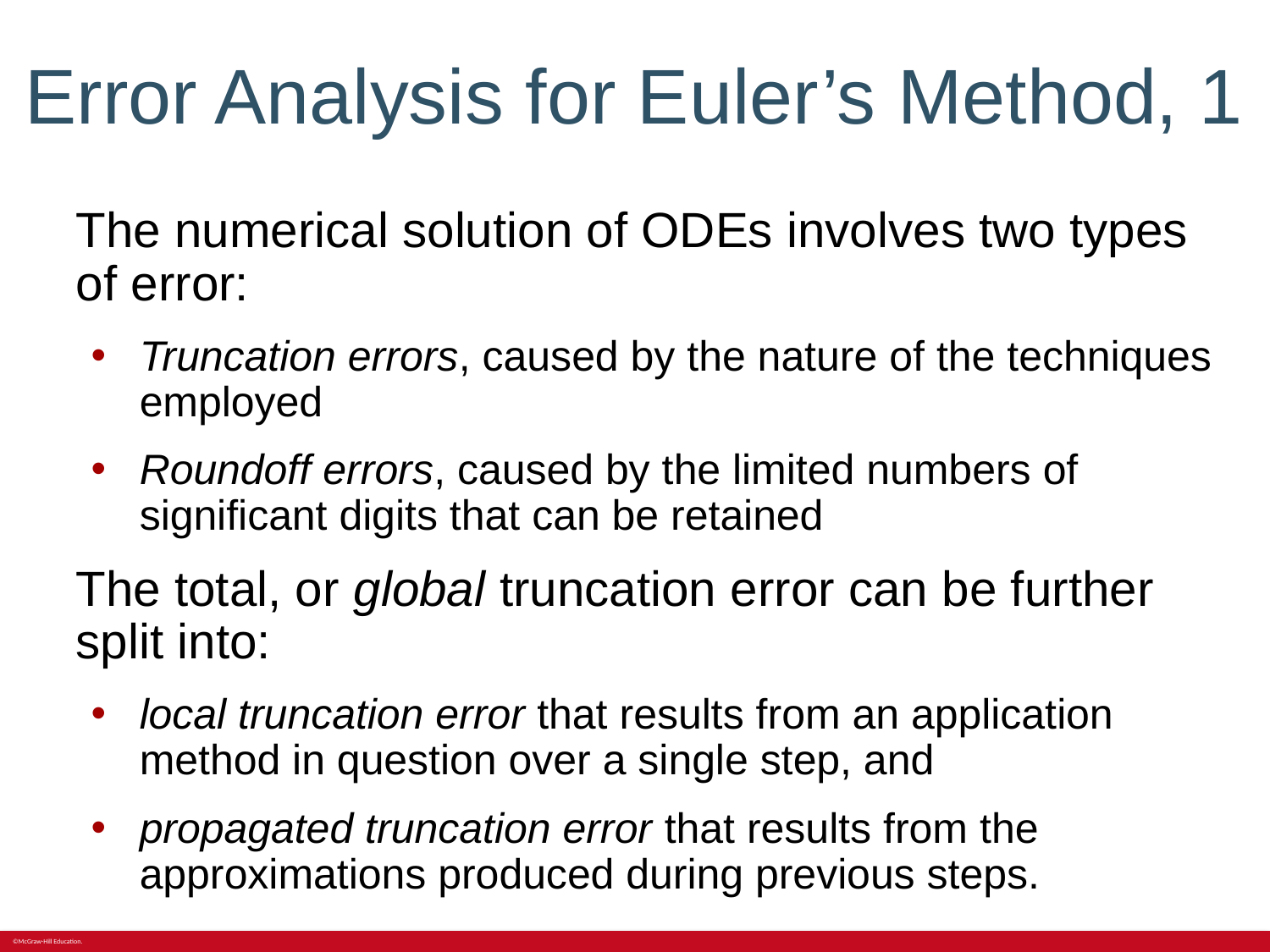

# Error Analysis for Euler’s Method, 1
The numerical solution of ODEs involves two types of error:
Truncation errors, caused by the nature of the techniques employed
Roundoff errors, caused by the limited numbers of significant digits that can be retained
The total, or global truncation error can be further split into:
local truncation error that results from an application method in question over a single step, and
propagated truncation error that results from the approximations produced during previous steps.